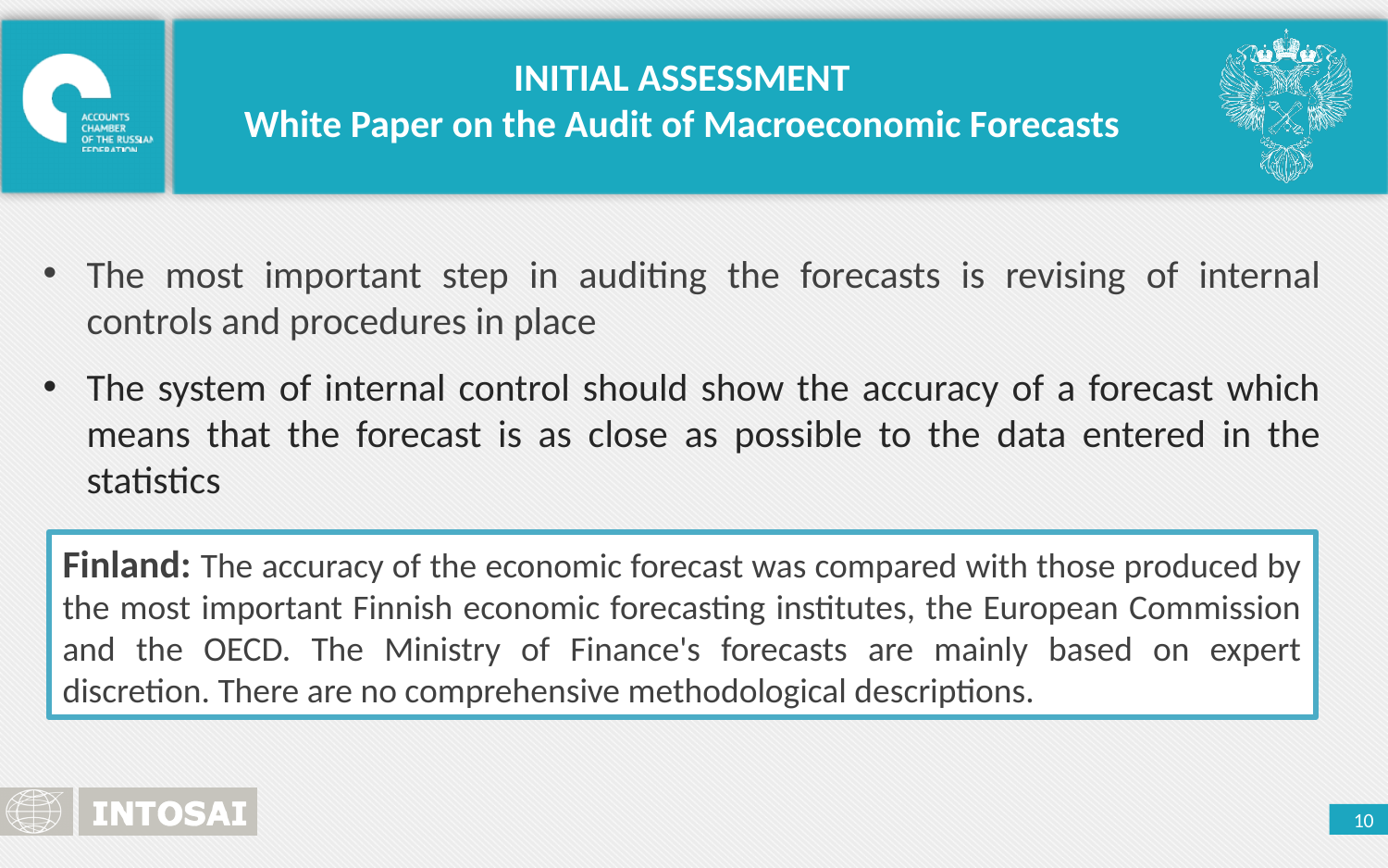

INITIAL ASSESSMENT
White Paper on the Audit of Macroeconomic Forecasts

The most important step in auditing the forecasts is revising of internal controls and procedures in place

The system of internal control should show the accuracy of a forecast which means that the forecast is as close as possible to the data entered in the statistics
Finland: The accuracy of the economic forecast was compared with those produced by the most important Finnish economic forecasting institutes, the European Commission and the OECD. The Ministry of Finance's forecasts are mainly based on expert discretion. There are no comprehensive methodological descriptions.